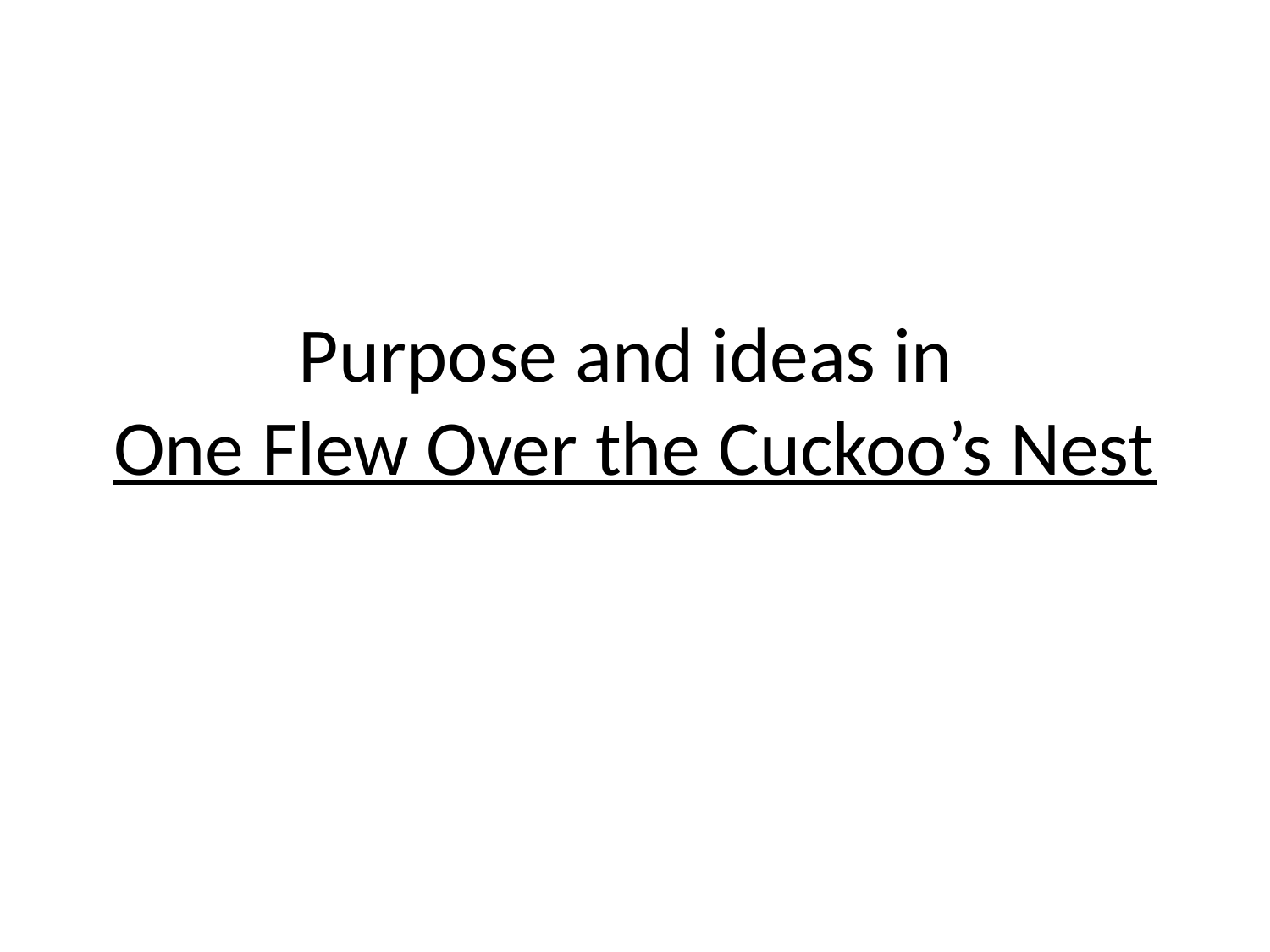

# Purpose and ideas in One Flew Over the Cuckoo’s Nest